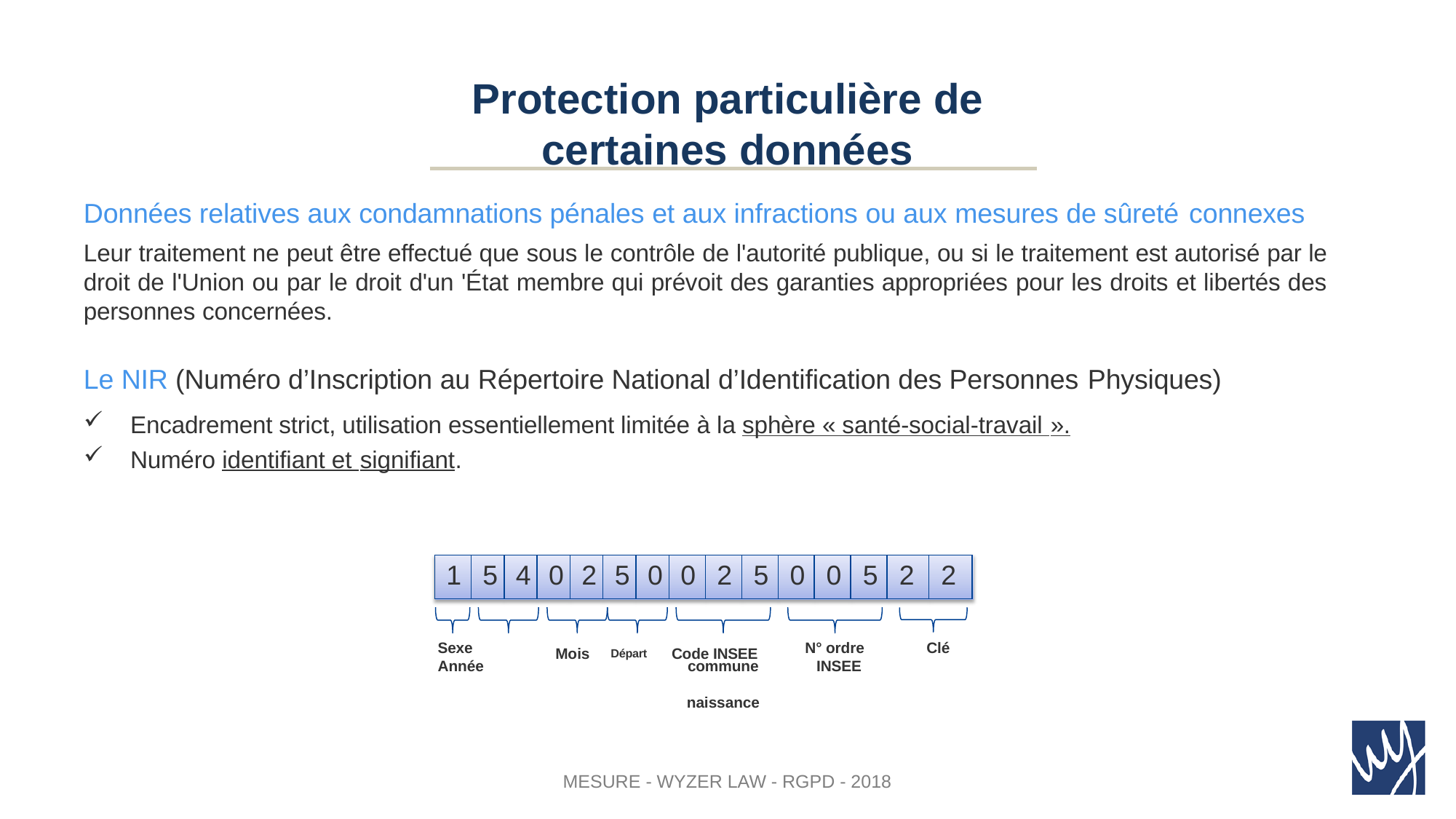

Protection particulière de certaines données

Données relatives aux condamnations pénales et aux infractions ou aux mesures de sûreté connexes
Leur traitement ne peut être effectué que sous le contrôle de l'autorité publique, ou si le traitement est autorisé par le  droit de l'Union ou par le droit d'un 'État membre qui prévoit des garanties appropriées pour les droits et libertés des  personnes concernées.

Le NIR (Numéro d’Inscription au Répertoire National d’Identification des Personnes Physiques)
Encadrement strict, utilisation essentiellement limitée à la sphère « santé-social-travail ».
Numéro identifiant et signifiant.

| 1 | 5 | 4 | 0 | 2 | 5 | 0 | 0 | 2 | 5 | 0 | 0 | 5 | 2 | 2 |
| --- | --- | --- | --- | --- | --- | --- | --- | --- | --- | --- | --- | --- | --- | --- |

Sexe	Année
Mois     Départ        Code INSEE
N° ordre  INSEE
Clé

commune  naissance
MESURE - WYZER LAW - RGPD - 2018